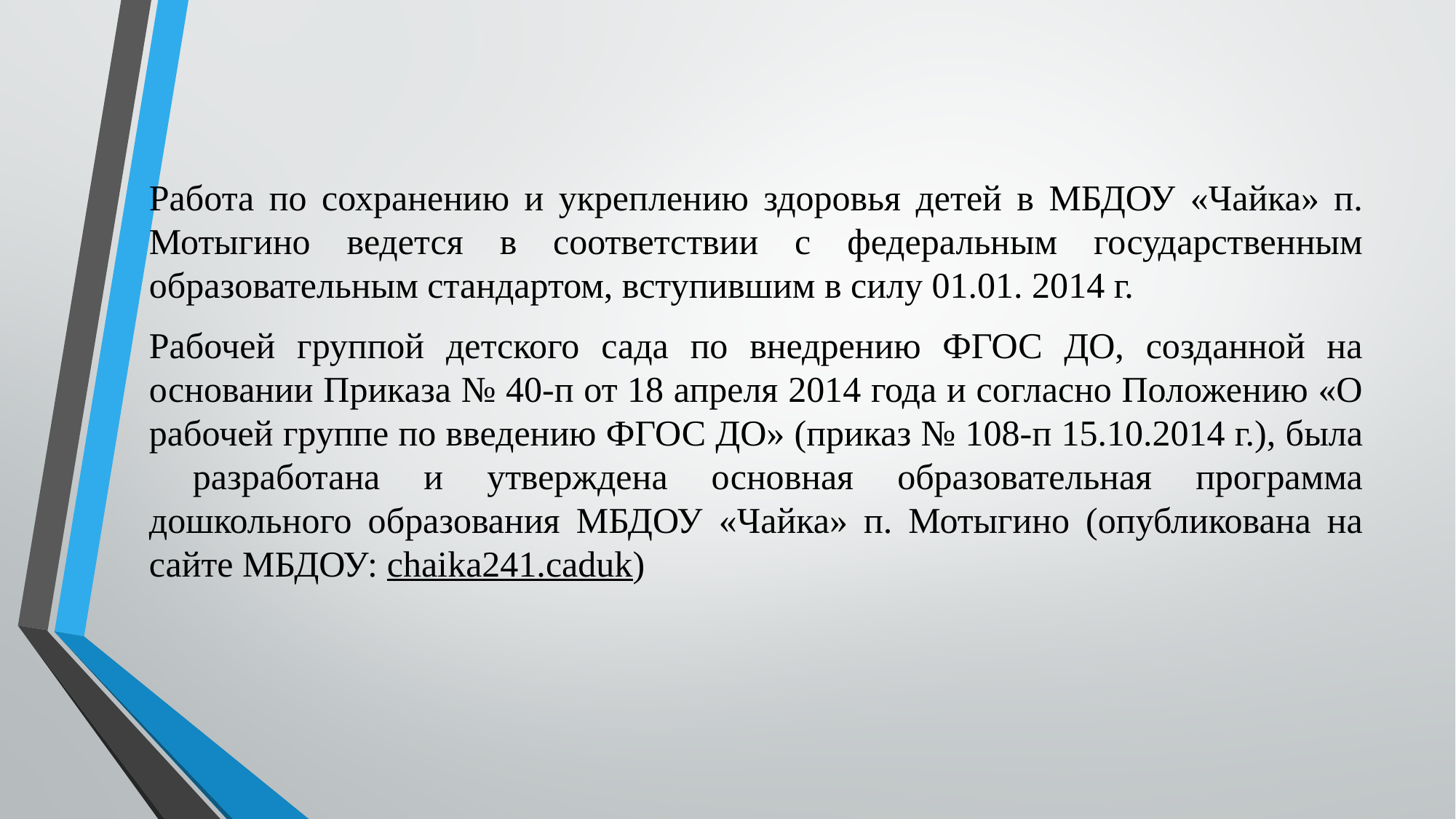

Работа по сохранению и укреплению здоровья детей в МБДОУ «Чайка» п. Мотыгино ведется в соответствии с федеральным государственным образовательным стандартом, вступившим в силу 01.01. 2014 г.
Рабочей группой детского сада по внедрению ФГОС ДО, созданной на основании Приказа № 40-п от 18 апреля 2014 года и согласно Положению «О рабочей группе по введению ФГОС ДО» (приказ № 108-п 15.10.2014 г.), была  разработана и утверждена основная образовательная программа дошкольного образования МБДОУ «Чайка» п. Мотыгино (опубликована на сайте МБДОУ: chaika241.caduk)